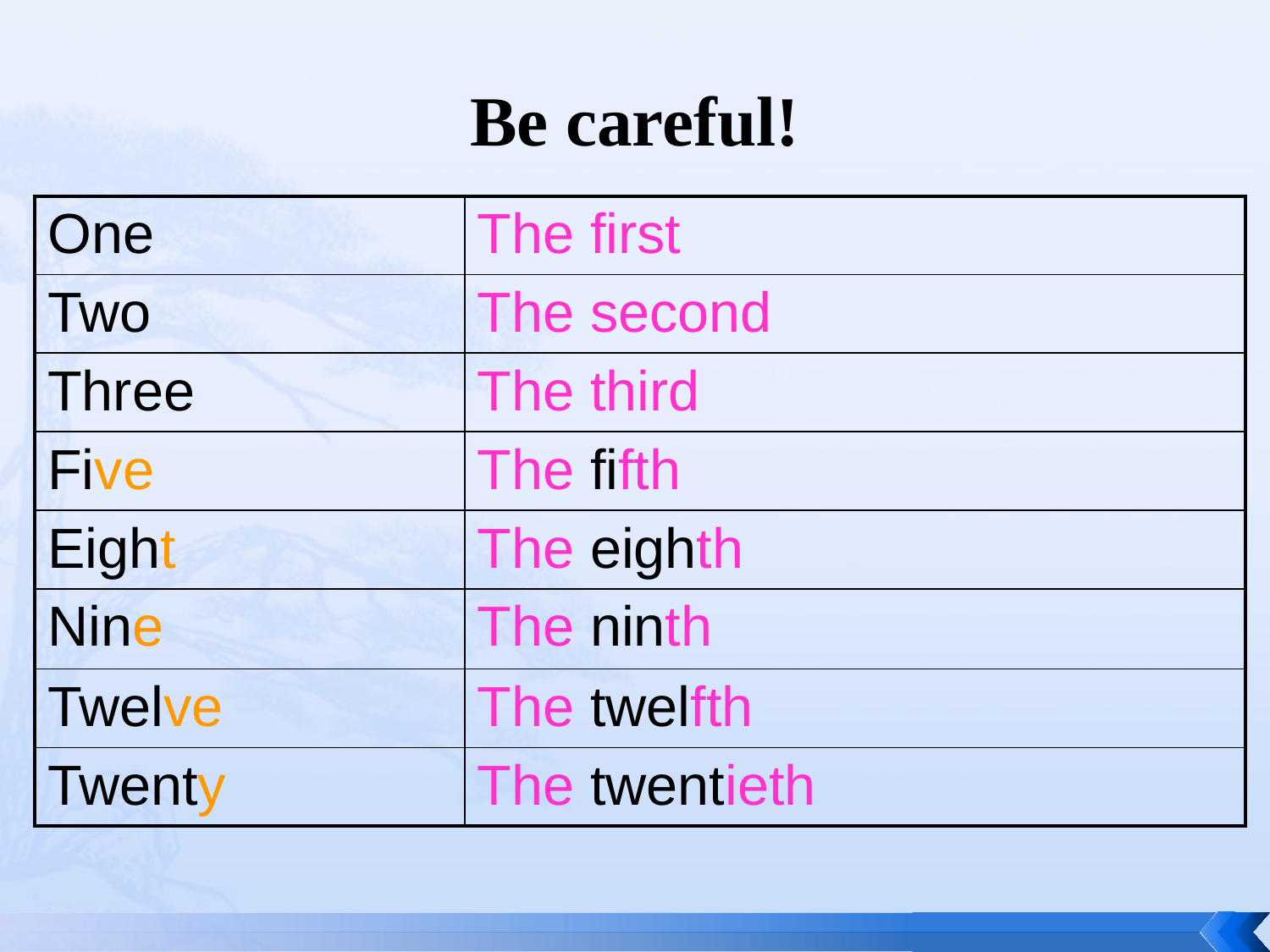

# Be careful!
| One | The first |
| --- | --- |
| Two | The second |
| Three | The third |
| Five | The fifth |
| Eight | The eighth |
| Nine | The ninth |
| Twelve | The twelfth |
| Twenty | The twentieth |